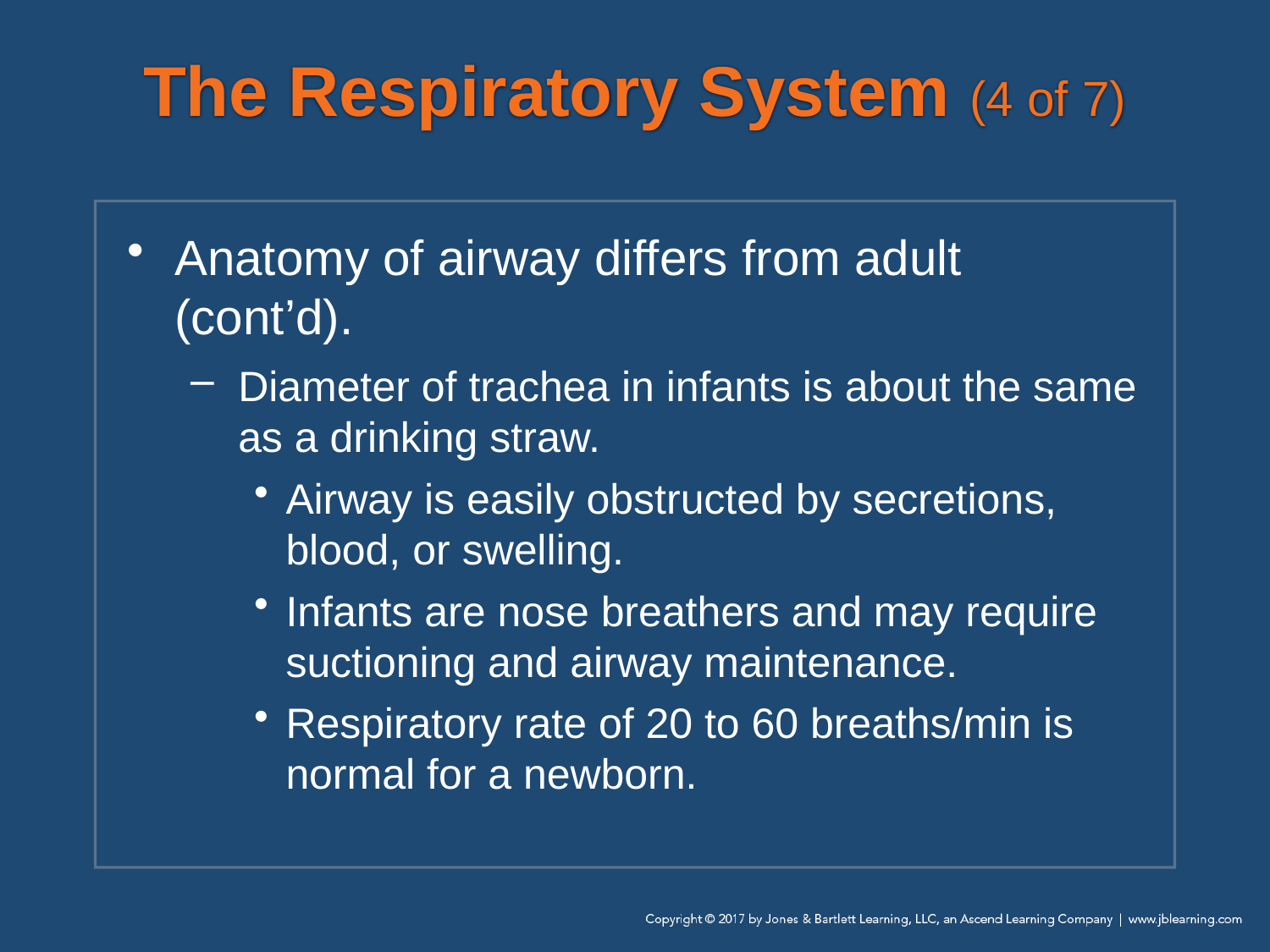

# The Respiratory System (4 of 7)
Anatomy of airway differs from adult (cont’d).
Diameter of trachea in infants is about the same as a drinking straw.
Airway is easily obstructed by secretions, blood, or swelling.
Infants are nose breathers and may require suctioning and airway maintenance.
Respiratory rate of 20 to 60 breaths/min is normal for a newborn.